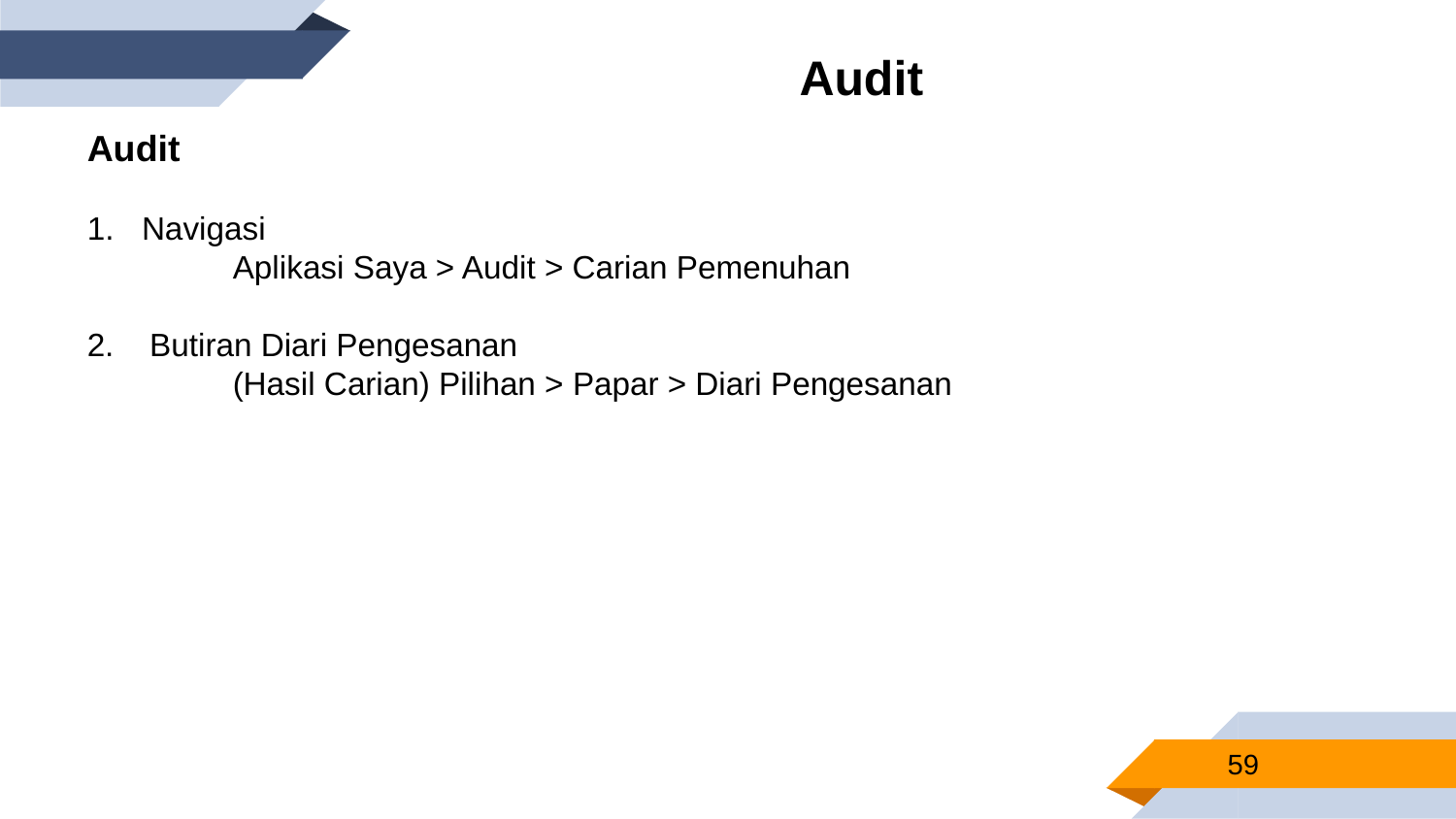

Audit
Audit

Navigasi
	Aplikasi Saya > Audit > Carian Pemenuhan

2.    Butiran Diari Pengesanan
	(Hasil Carian) Pilihan > Papar > Diari Pengesanan

59